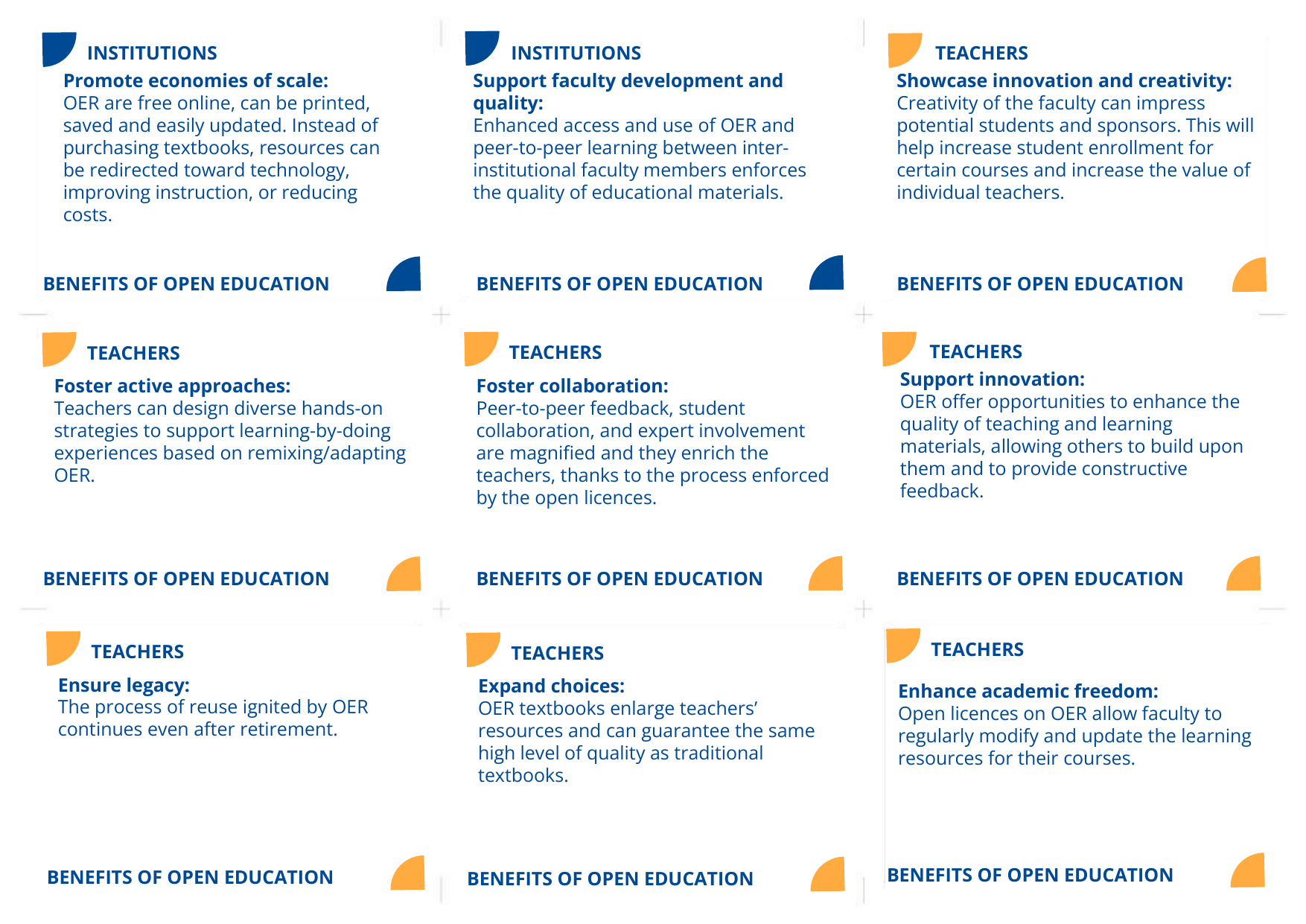

INSTITUTIONS

INSTITUTIONS
TEACHERS
Promote economies of scale:
OER are free online, can be printed, saved and easily updated. Instead of purchasing textbooks, resources can be redirected toward technology, improving instruction, or reducing costs.
Support faculty development and quality:
Enhanced access and use of OER and peer-to-peer learning between inter-institutional faculty members enforces the quality of educational materials.
Showcase innovation and creativity:
Creativity of the faculty can impress potential students and sponsors. This will help increase student enrollment for certain courses and increase the value of individual teachers.

BENEFITS OF OPEN EDUCATION
BENEFITS OF OPEN EDUCATION
BENEFITS OF OPEN EDUCATION

TEACHERS

TEACHERS
TEACHERS

Support innovation:
OER offer opportunities to enhance the quality of teaching and learning materials, allowing others to build upon them and to provide constructive feedback.
Foster active approaches:
Teachers can design diverse hands-on strategies to support learning-by-doing experiences based on remixing/adapting OER.
Foster collaboration:
Peer-to-peer feedback, student collaboration, and expert involvement are magnified and they enrich the teachers, thanks to the process enforced by the open licences.
BENEFITS OF OPEN EDUCATION
BENEFITS OF OPEN EDUCATION
BENEFITS OF OPEN EDUCATION

TEACHERS

TEACHERS

TEACHERS

Ensure legacy:
The process of reuse ignited by OER continues even after retirement.
Expand choices:
OER textbooks enlarge teachers’ resources and can guarantee the same high level of quality as traditional textbooks.
Enhance academic freedom:
Open licences on OER allow faculty to regularly modify and update the learning resources for their courses.
BENEFITS OF OPEN EDUCATION

BENEFITS OF OPEN EDUCATION
BENEFITS OF OPEN EDUCATION